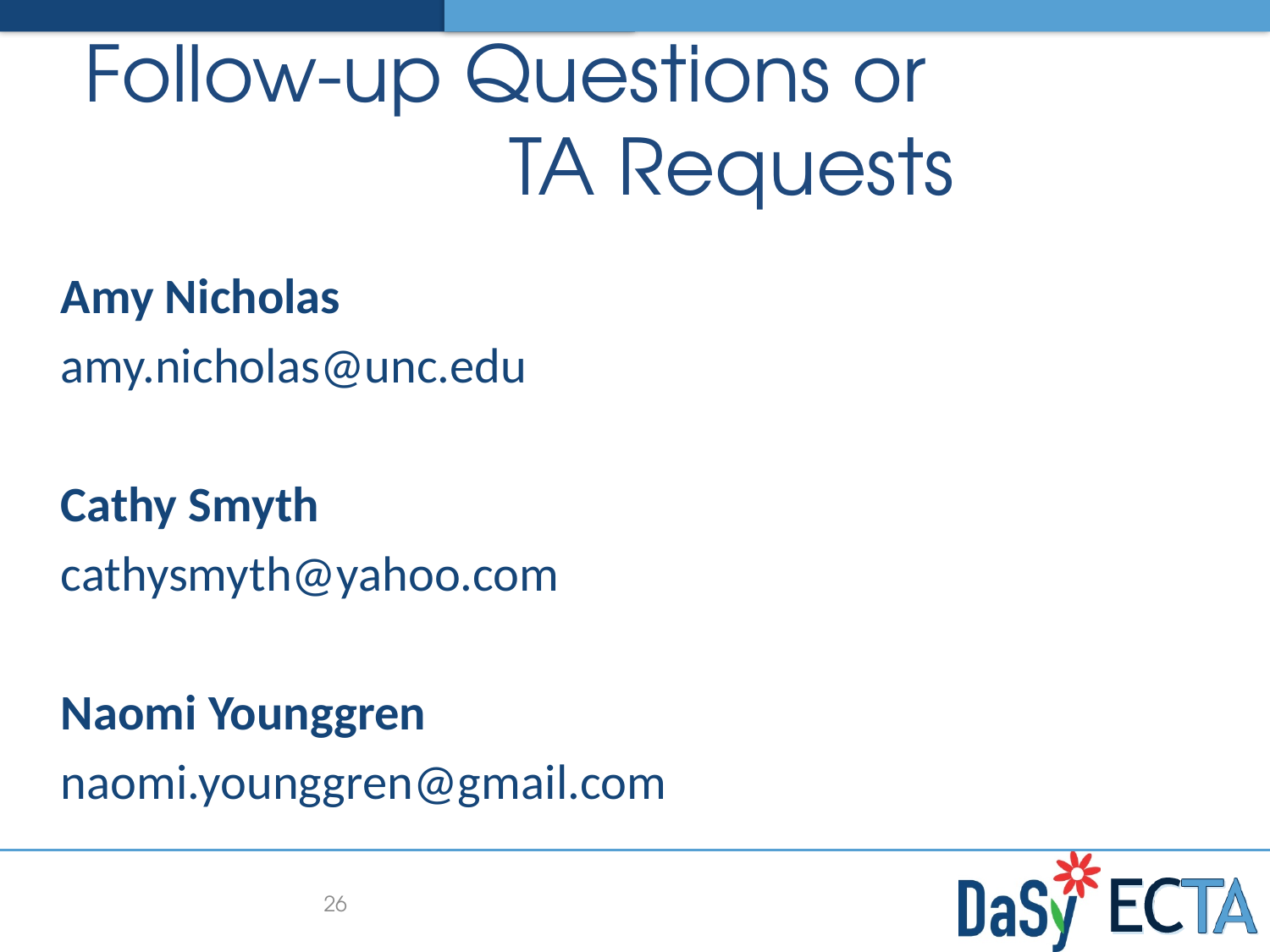

# Follow-up Questions or                      TA Requests
Amy Nicholas
amy.nicholas@unc.edu

Cathy Smyth
cathysmyth@yahoo.com

Naomi Younggren
naomi.younggren@gmail.com
26